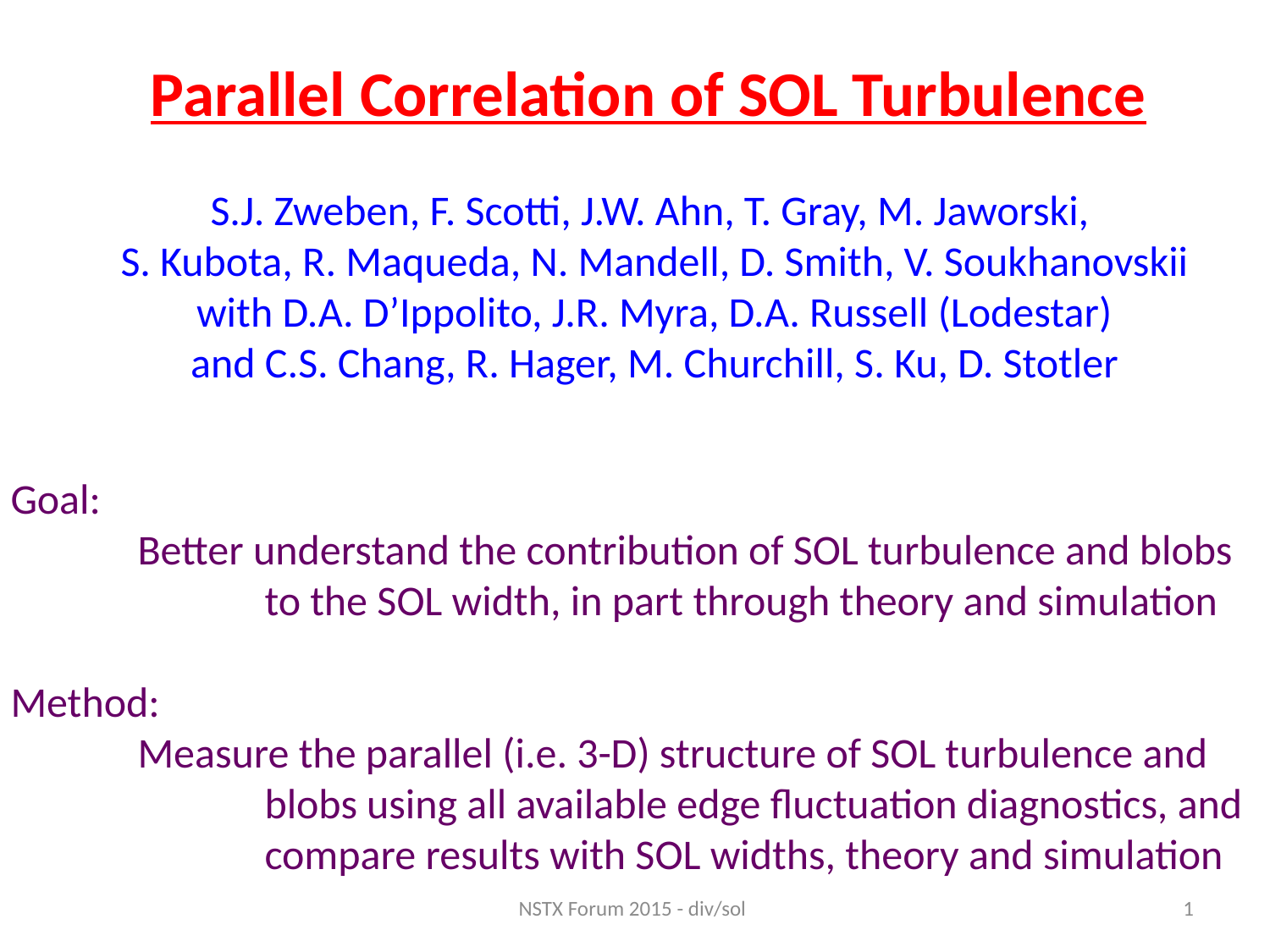

Parallel Correlation of SOL Turbulence
S.J. Zweben, F. Scotti, J.W. Ahn, T. Gray, M. Jaworski,
S. Kubota, R. Maqueda, N. Mandell, D. Smith, V. Soukhanovskii
with D.A. D’Ippolito, J.R. Myra, D.A. Russell (Lodestar)
and C.S. Chang, R. Hager, M. Churchill, S. Ku, D. Stotler
Goal:
	Better understand the contribution of SOL turbulence and blobs
		to the SOL width, in part through theory and simulation

Method:
	Measure the parallel (i.e. 3-D) structure of SOL turbulence and
		blobs using all available edge fluctuation diagnostics, and
		compare results with SOL widths, theory and simulation

s
NSTX Forum 2015 - div/sol
1